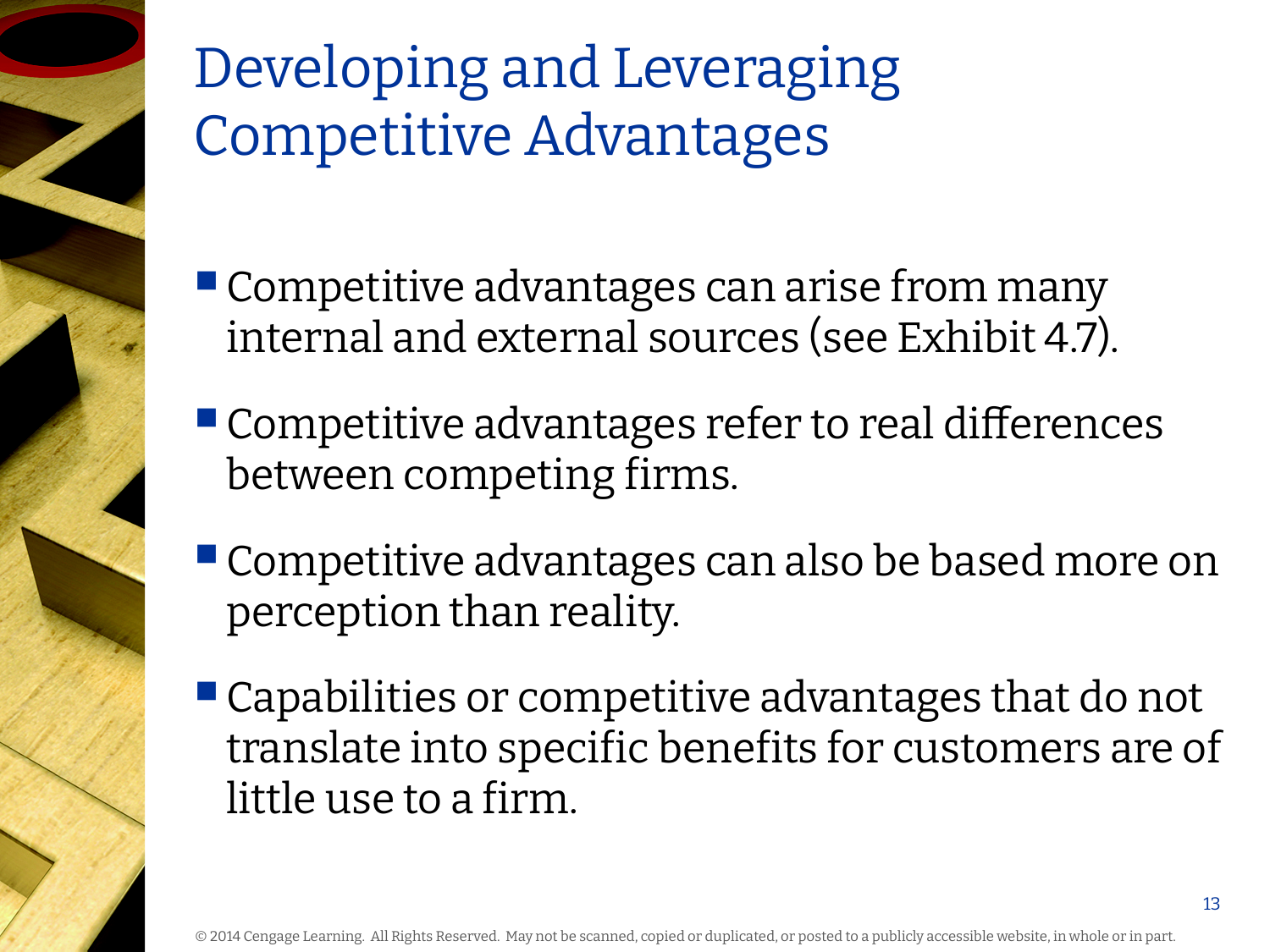

# Developing and Leveraging Competitive Advantages

Competitive advantages can arise from many internal and external sources (see Exhibit 4.7).
Competitive advantages refer to real differences between competing firms.
Competitive advantages can also be based more on perception than reality.
Capabilities or competitive advantages that do not translate into specific benefits for customers are of little use to a firm.
13